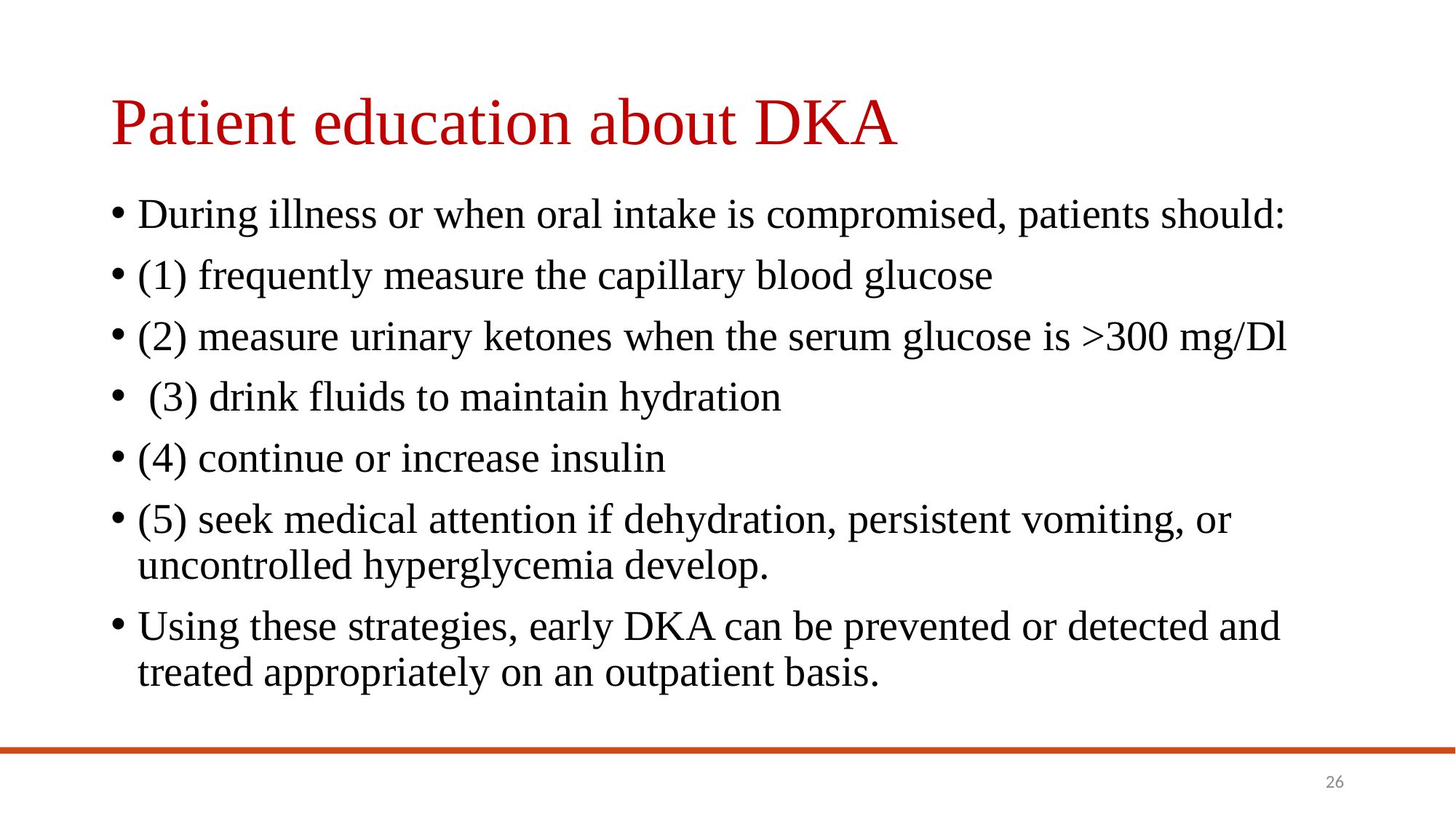

# Patient education about DKA
During illness or when oral intake is compromised, patients should:
(1) frequently measure the capillary blood glucose
(2) measure urinary ketones when the serum glucose is >300 mg/Dl
 (3) drink fluids to maintain hydration
(4) continue or increase insulin
(5) seek medical attention if dehydration, persistent vomiting, or uncontrolled hyperglycemia develop.
Using these strategies, early DKA can be prevented or detected and treated appropriately on an outpatient basis.

26